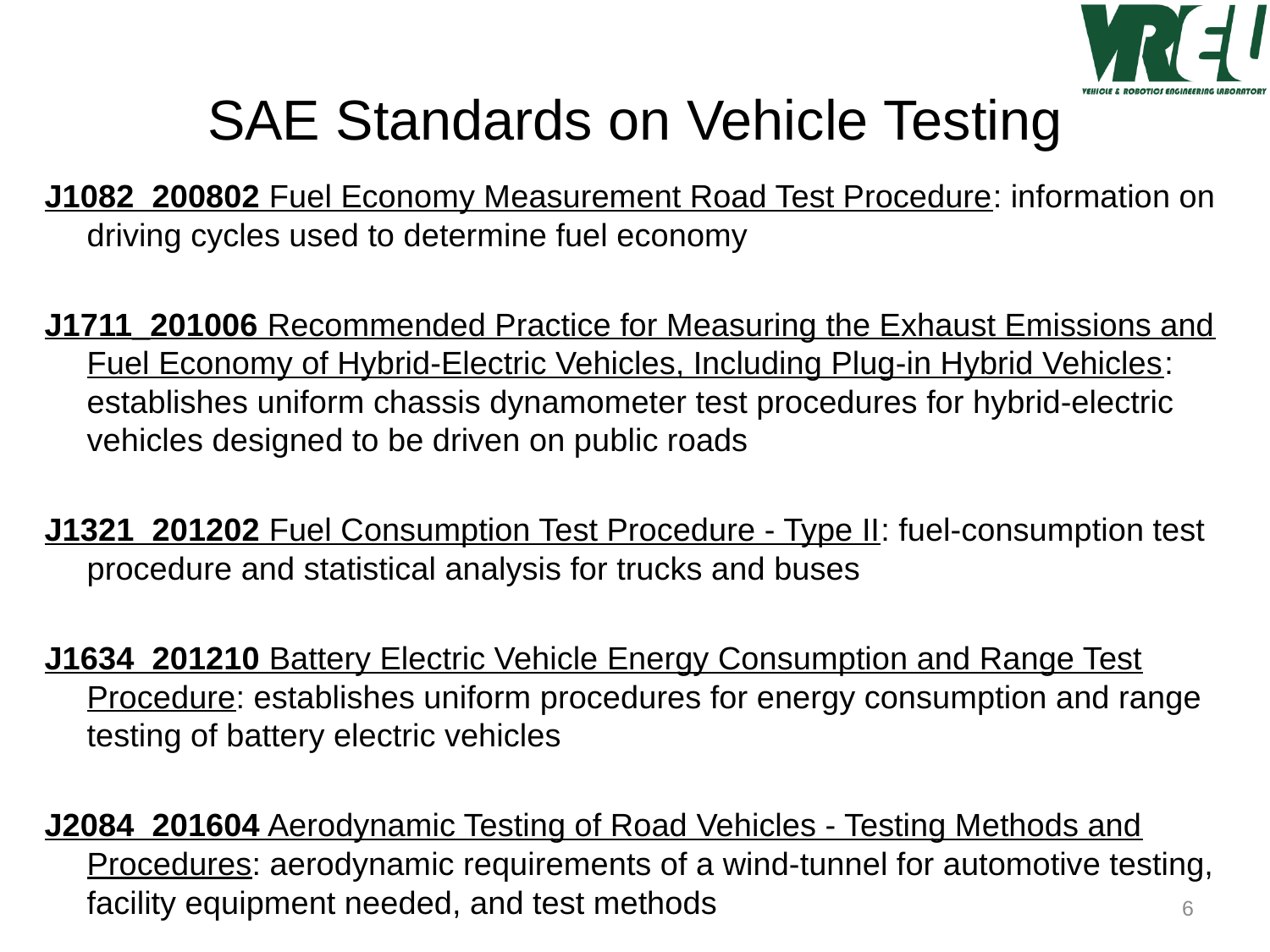

# SAE Standards on Vehicle Testing
J1082_200802 Fuel Economy Measurement Road Test Procedure: information on driving cycles used to determine fuel economy

J1711_201006 Recommended Practice for Measuring the Exhaust Emissions and Fuel Economy of Hybrid-Electric Vehicles, Including Plug-in Hybrid Vehicles: establishes uniform chassis dynamometer test procedures for hybrid-electric vehicles designed to be driven on public roads

J1321_201202 Fuel Consumption Test Procedure - Type II: fuel-consumption test procedure and statistical analysis for trucks and buses

J1634_201210 Battery Electric Vehicle Energy Consumption and Range Test Procedure: establishes uniform procedures for energy consumption and range testing of battery electric vehicles

J2084_201604 Aerodynamic Testing of Road Vehicles - Testing Methods and Procedures: aerodynamic requirements of a wind-tunnel for automotive testing, facility equipment needed, and test methods
6